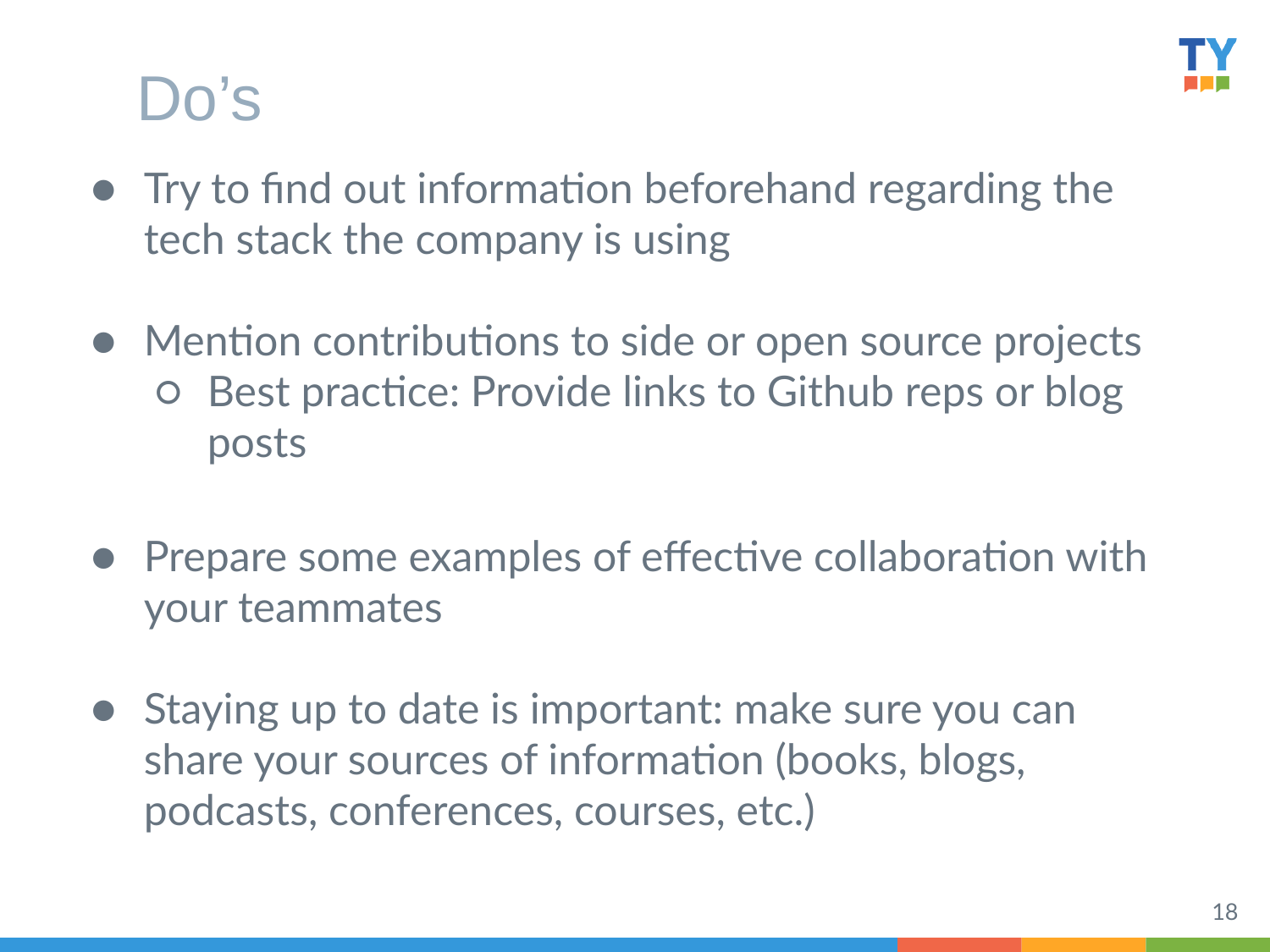

# Do’s

Try to find out information beforehand regarding the tech stack the company is using

Mention contributions to side or open source projects
Best practice: Provide links to Github reps or blog posts

Prepare some examples of effective collaboration with your teammates

Staying up to date is important: make sure you can share your sources of information (books, blogs, podcasts, conferences, courses, etc.)

18